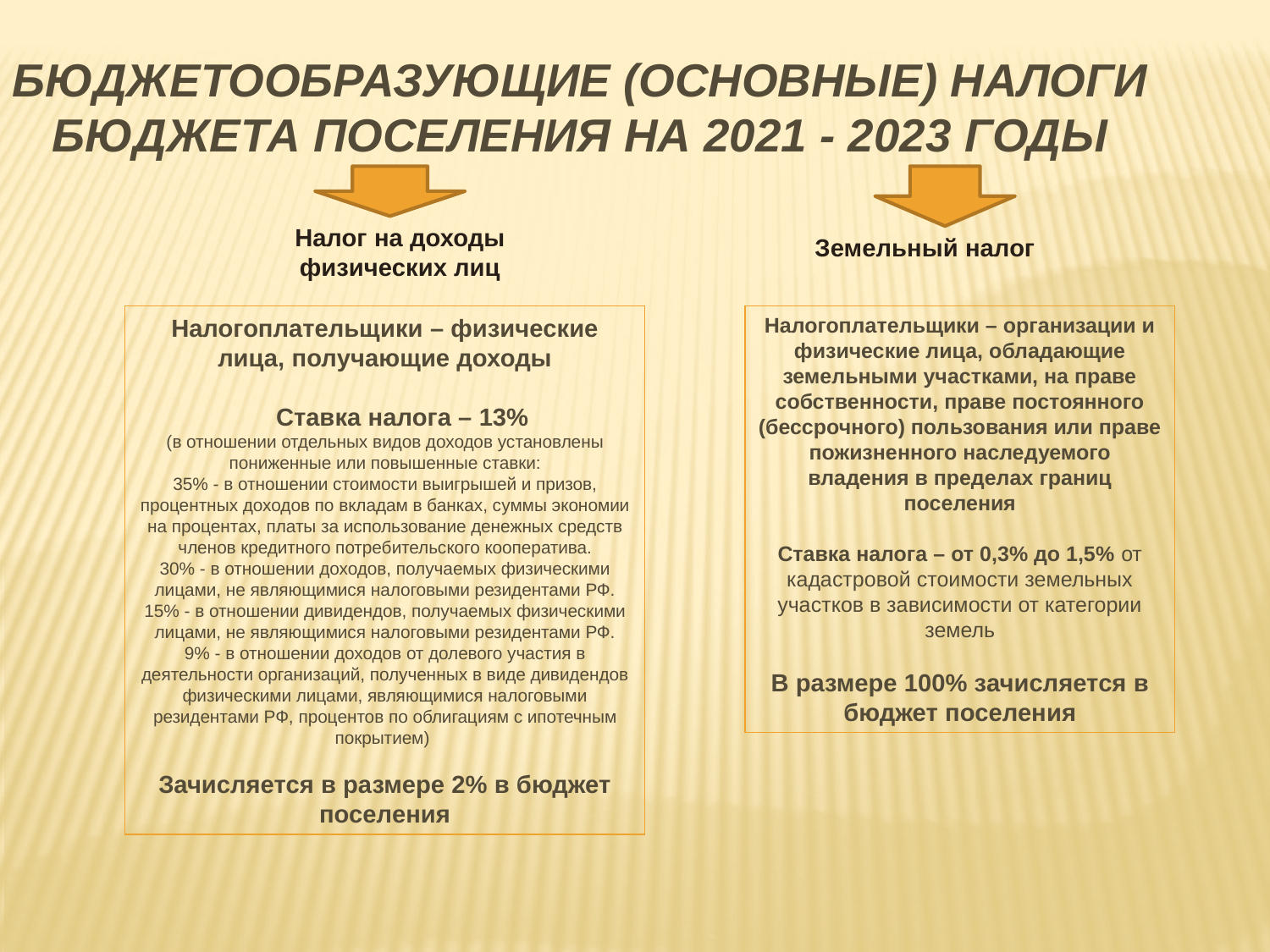

Бюджетообразующие (основные) налоги бюджета поселения на 2021 - 2023 годы

Налог на доходы
физических лиц
Земельный налог
Налогоплательщики – физические лица, получающие доходы

     Ставка налога – 13%
(в отношении отдельных видов доходов установлены пониженные или повышенные ставки:
35% - в отношении стоимости выигрышей и призов, процентных доходов по вкладам в банках, суммы экономии на процентах, платы за использование денежных средств членов кредитного потребительского кооператива.
30% - в отношении доходов, получаемых физическими лицами, не являющимися налоговыми резидентами РФ.
15% - в отношении дивидендов, получаемых физическими лицами, не являющимися налоговыми резидентами РФ.
9% - в отношении доходов от долевого участия в деятельности организаций, полученных в виде дивидендов физическими лицами, являющимися налоговыми резидентами РФ, процентов по облигациям с ипотечным покрытием)

Зачисляется в размере 2% в бюджет поселения
Налогоплательщики – организации и физические лица, обладающие земельными участками, на праве собственности, праве постоянного (бессрочного) пользования или праве пожизненного наследуемого владения в пределах границ поселения

Ставка налога – от 0,3% до 1,5% от кадастровой стоимости земельных участков в зависимости от категории земель

В размере 100% зачисляется в бюджет поселения